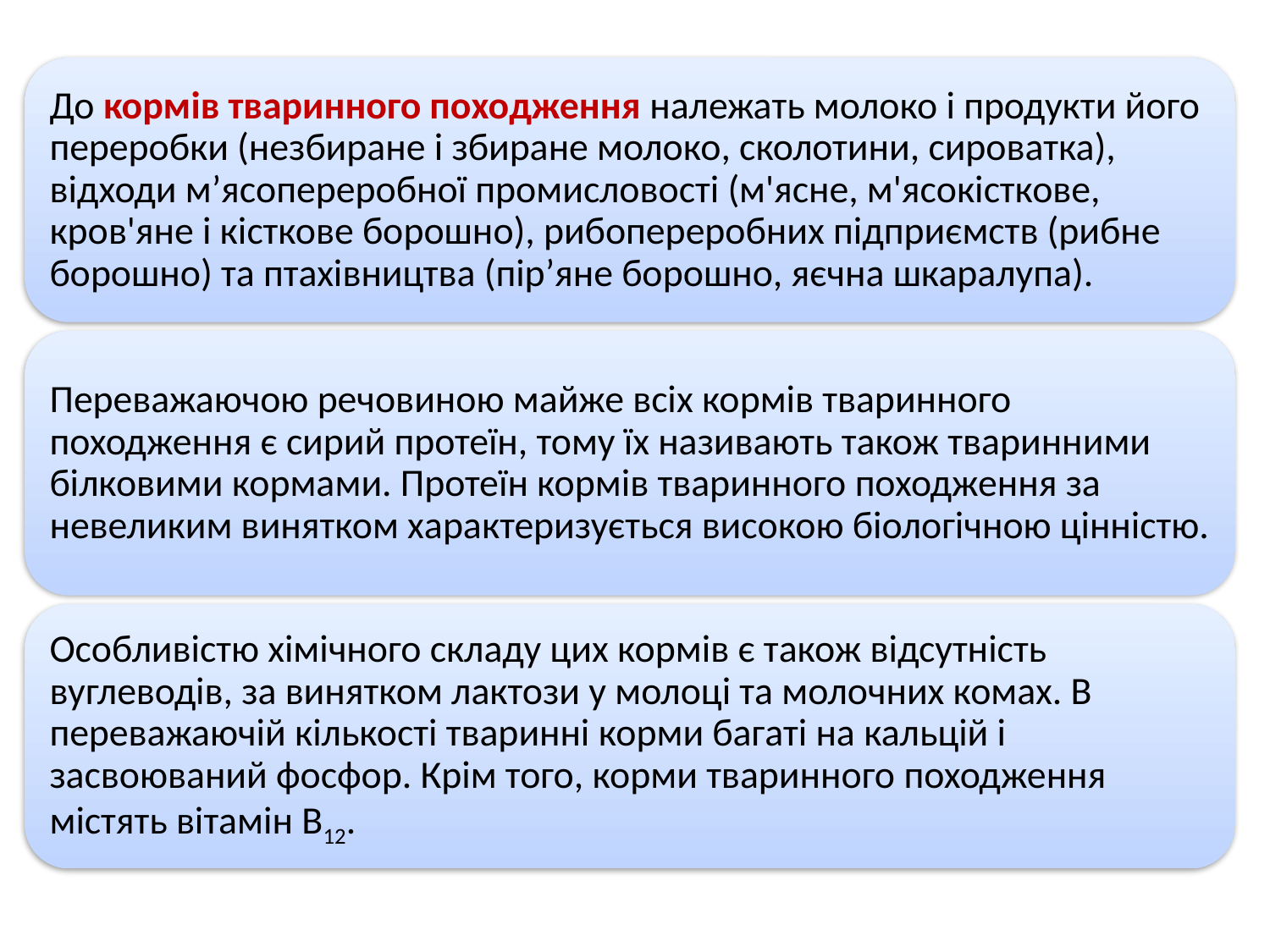

До кормів тваринного походження належать молоко і продукти його переробки (незбиране і збиране молоко, сколотини, сироватка), відходи м’ясопереробної промисловості (м'ясне, м'ясокісткове, кров'яне і кісткове борошно), рибопереробних підприємств (рибне борошно) та птахівництва (пір’яне борошно, яєчна шкаралупа).
Переважаючою речовиною майже всіх кормів тваринного походження є сирий протеїн, тому їх називають також тваринними білковими кормами. Протеїн кормів тваринного походження за невеликим винятком характеризується високою біологічною цінністю.
Особливістю хімічного складу цих кормів є також відсутність вуглеводів, за винятком лактози у молоці та молочних комах. В переважаючій кількості тваринні корми багаті на кальцій і засвоюваний фосфор. Крім того, корми тваринного походження містять вітамін В12.